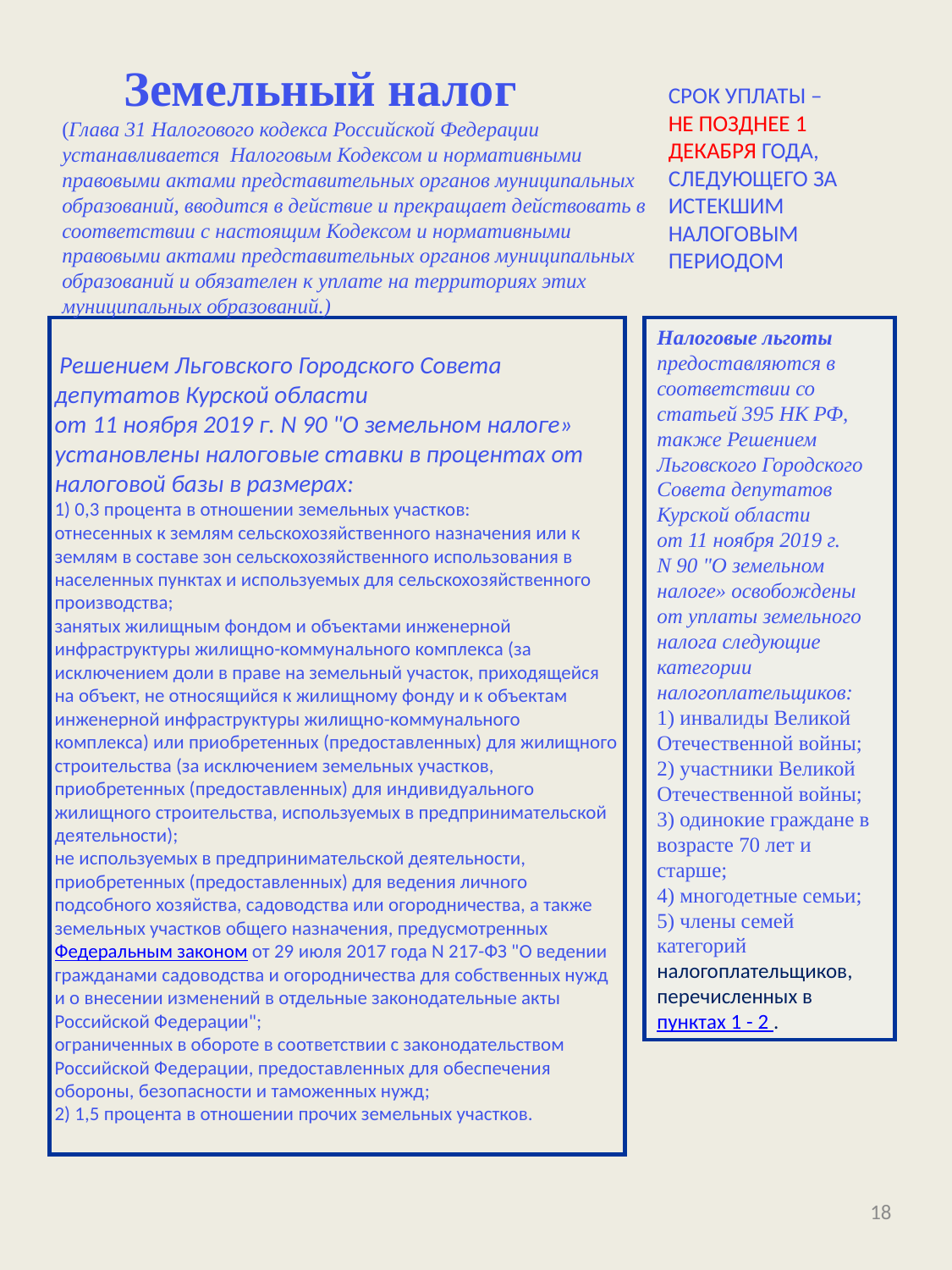

# Земельный налог
срок уплаты –
не позднее 1 ДЕКАбря года, следующего за истекшим налоговым периодом
(Глава 31 Налогового кодекса Российской Федерации устанавливается  Налоговым Кодексом и нормативными правовыми актами представительных органов муниципальных образований, вводится в действие и прекращает действовать в соответствии с настоящим Кодексом и нормативными правовыми актами представительных органов муниципальных образований и обязателен к уплате на территориях этих муниципальных образований.)
 Решением Льговского Городского Совета депутатов Курской области
от 11 ноября 2019 г. N 90 "О земельном налоге» установлены налоговые ставки в процентах от налоговой базы в размерах:
1) 0,3 процента в отношении земельных участков:
отнесенных к землям сельскохозяйственного назначения или к землям в составе зон сельскохозяйственного использования в населенных пунктах и используемых для сельскохозяйственного производства;
занятых жилищным фондом и объектами инженерной инфраструктуры жилищно-коммунального комплекса (за исключением доли в праве на земельный участок, приходящейся на объект, не относящийся к жилищному фонду и к объектам инженерной инфраструктуры жилищно-коммунального комплекса) или приобретенных (предоставленных) для жилищного строительства (за исключением земельных участков, приобретенных (предоставленных) для индивидуального жилищного строительства, используемых в предпринимательской деятельности);
не используемых в предпринимательской деятельности, приобретенных (предоставленных) для ведения личного подсобного хозяйства, садоводства или огородничества, а также земельных участков общего назначения, предусмотренных Федеральным законом от 29 июля 2017 года N 217-ФЗ "О ведении гражданами садоводства и огородничества для собственных нужд и о внесении изменений в отдельные законодательные акты Российской Федерации";
ограниченных в обороте в соответствии с законодательством Российской Федерации, предоставленных для обеспечения обороны, безопасности и таможенных нужд;
2) 1,5 процента в отношении прочих земельных участков.

Налоговые льготы предоставляются в соответствии со статьей 395 НК РФ, также Решением Льговского Городского Совета депутатов Курской области
от 11 ноября 2019 г. N 90 "О земельном налоге» освобождены от уплаты земельного налога следующие категории налогоплательщиков:
1) инвалиды Великой Отечественной войны;
2) участники Великой Отечественной войны;
3) одинокие граждане в возрасте 70 лет и старше;
4) многодетные семьи;
5) члены семей категорий налогоплательщиков, перечисленных в пунктах 1 - 2 .
18